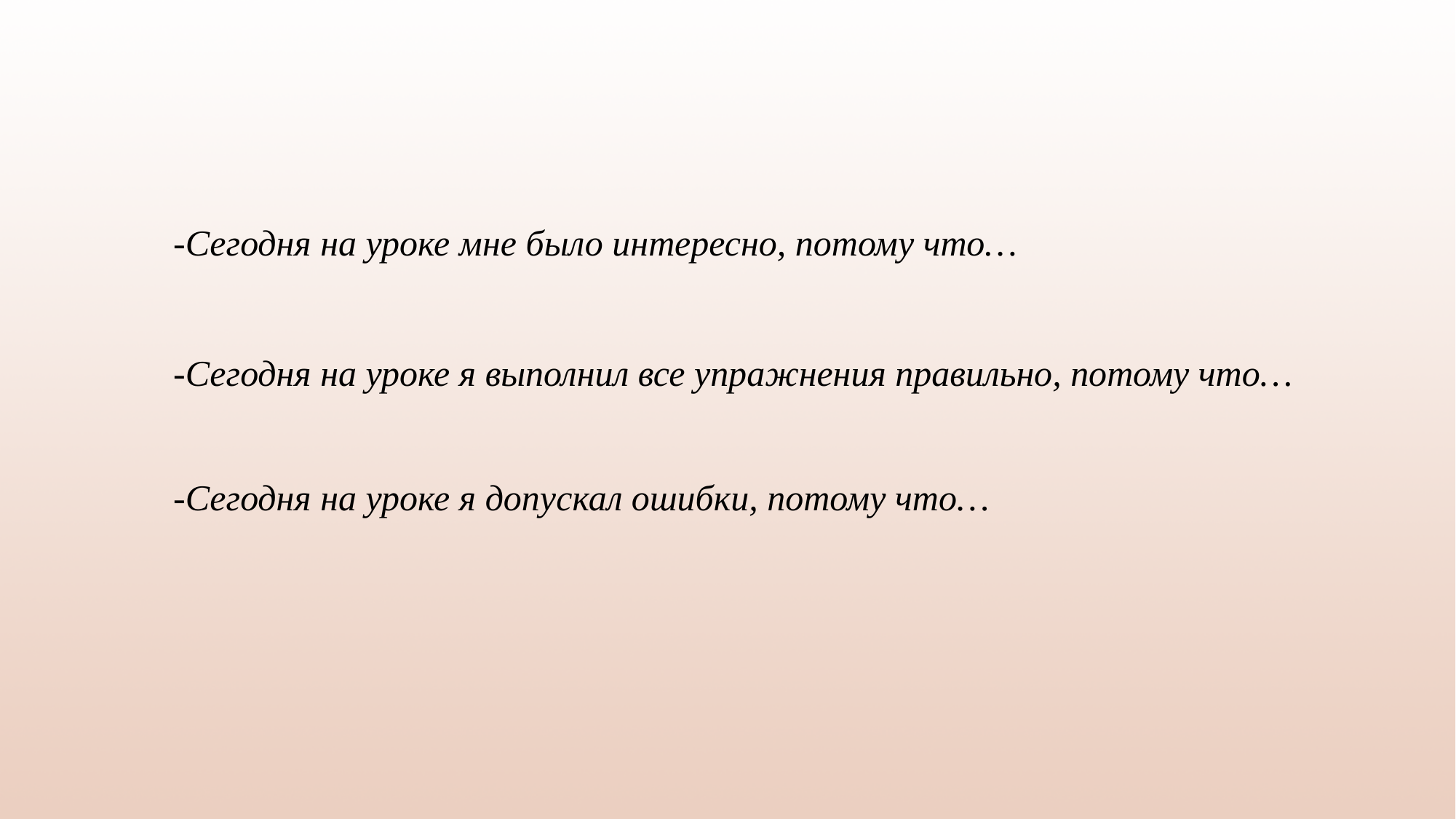

-Сегодня на уроке мне было интересно, потому что…

-Сегодня на уроке я выполнил все упражнения правильно, потому что…

-Сегодня на уроке я допускал ошибки, потому что…